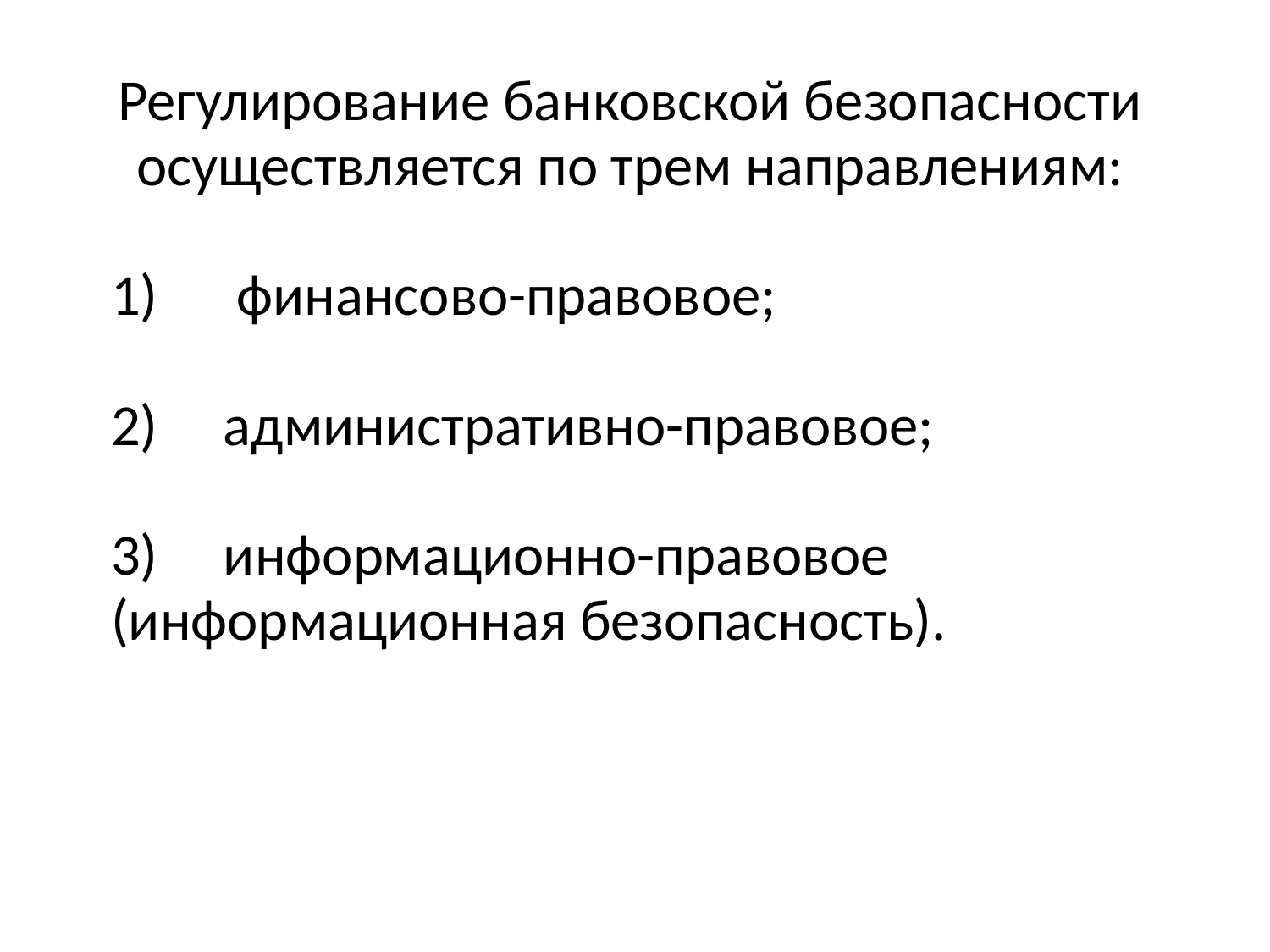

Регулирование банковской безопасности осуществляется по трем направлениям:

1)      финансово-правовое;

2)     административно-правовое;

3)     информационно-правовое (информационная безопасность).